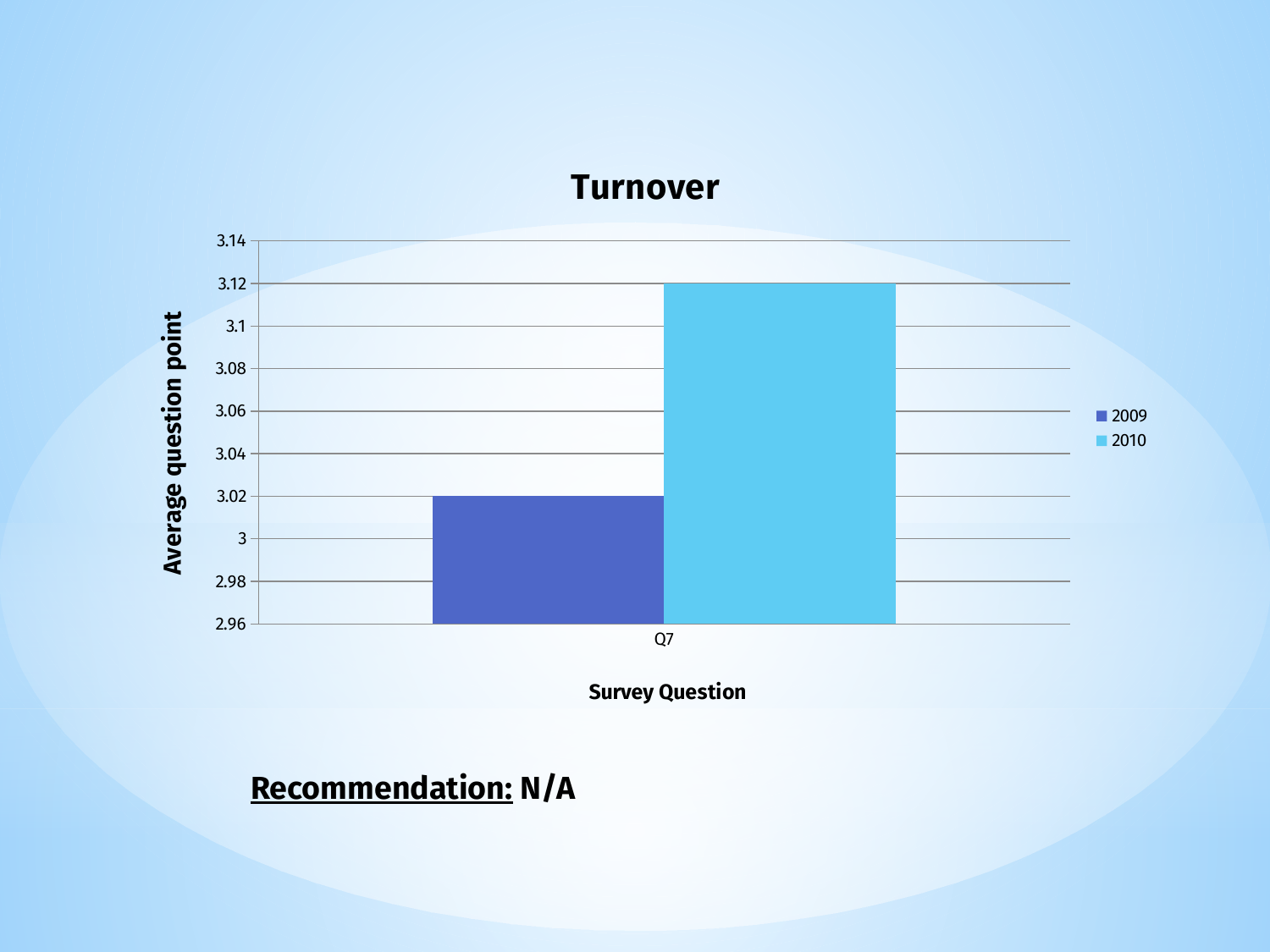

#

### Chart: Turnover

| Category |  |  |
|---|---|---|
| Q7 | 3.02 | 3.12 |
Recommendation: N/A